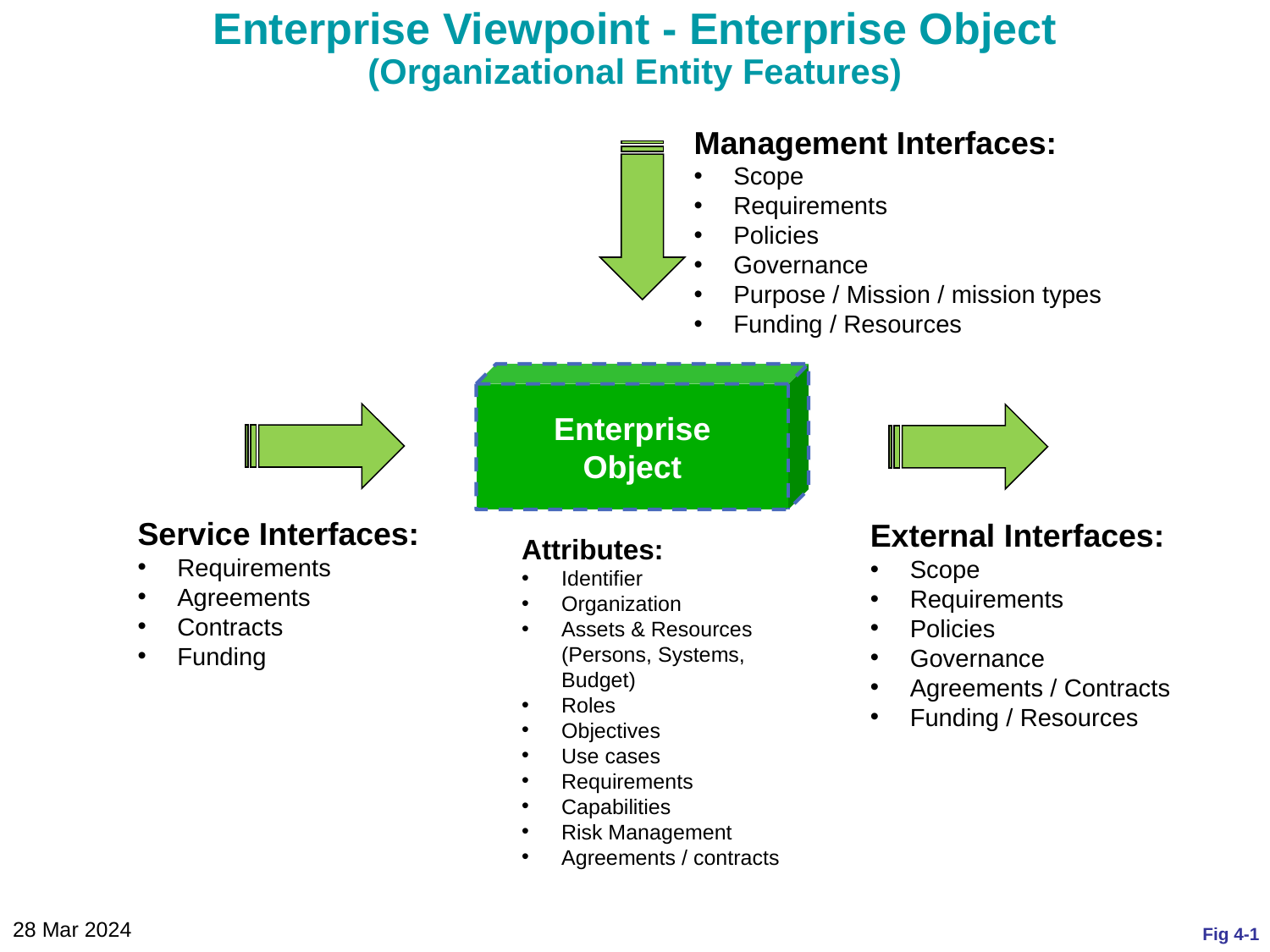

Enterprise Viewpoint - Enterprise Object
(Organizational Entity Features)
Management Interfaces:
Scope
Requirements
Policies
Governance
Purpose / Mission / mission types
Funding / Resources

Enterprise
Object

Service Interfaces:
Requirements
Agreements
Contracts
Funding
External Interfaces:
Scope
Requirements
Policies
Governance
Agreements / Contracts
Funding / Resources
Attributes:
Identifier
Organization
Assets & Resources (Persons, Systems, Budget)
Roles
Objectives
Use cases
Requirements
Capabilities
Risk Management
Agreements / contracts

28 Mar 2024
Fig 4-1